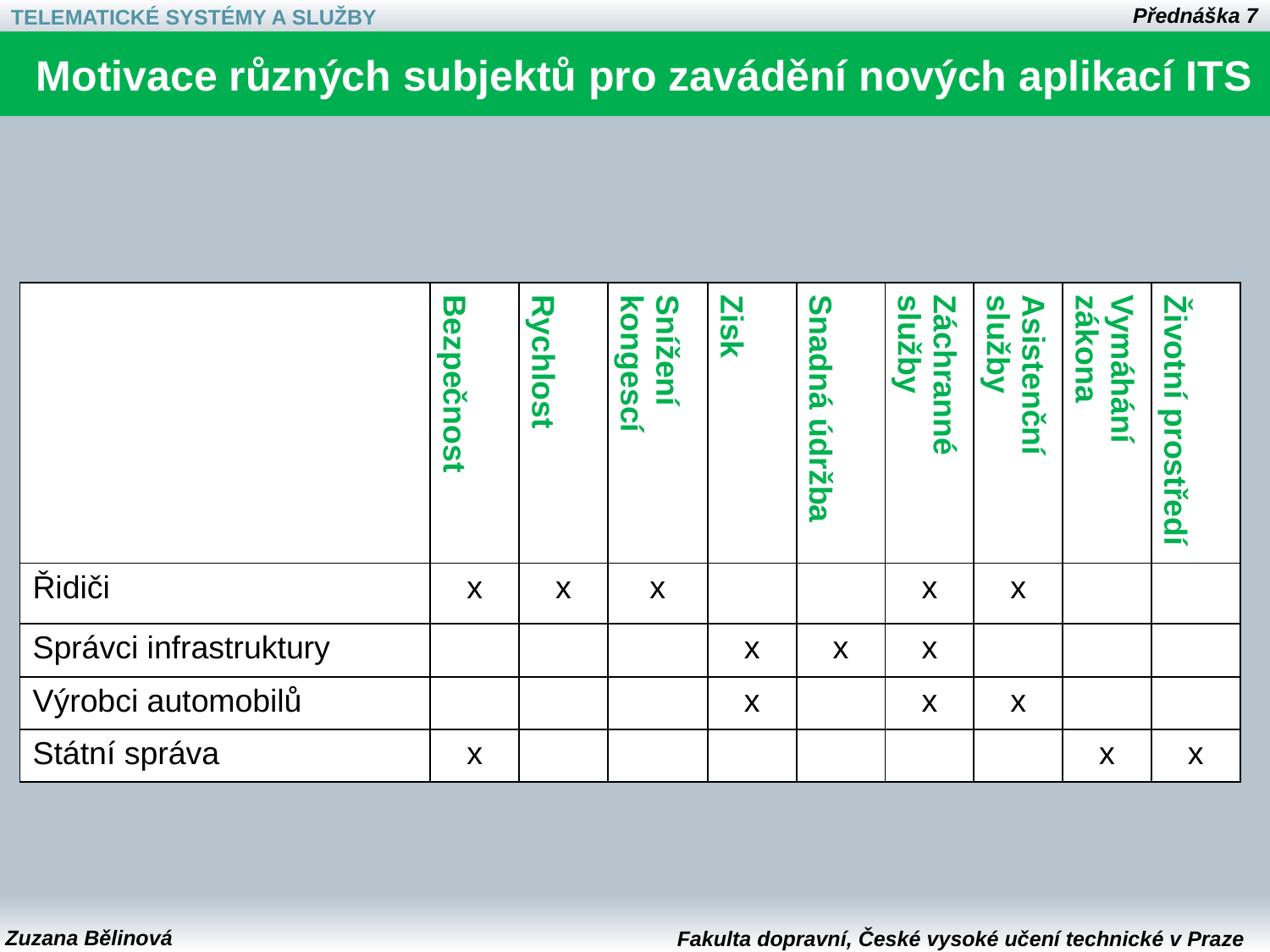

# Motivace různých subjektů pro zavádění nových aplikací ITS
|  | Bezpečnost | Rychlost | Snížení kongescí | Zisk | Snadná údržba | Záchranné služby | Asistenční služby | Vymáhání zákona | Životní prostředí |
| --- | --- | --- | --- | --- | --- | --- | --- | --- | --- |
| Řidiči | x | x | x |  |  | x | x |  |  |
| Správci infrastruktury |  |  |  | x | x | x |  |  |  |
| Výrobci automobilů |  |  |  | x |  | x | x |  |  |
| Státní správa | x |  |  |  |  |  |  | x | x |